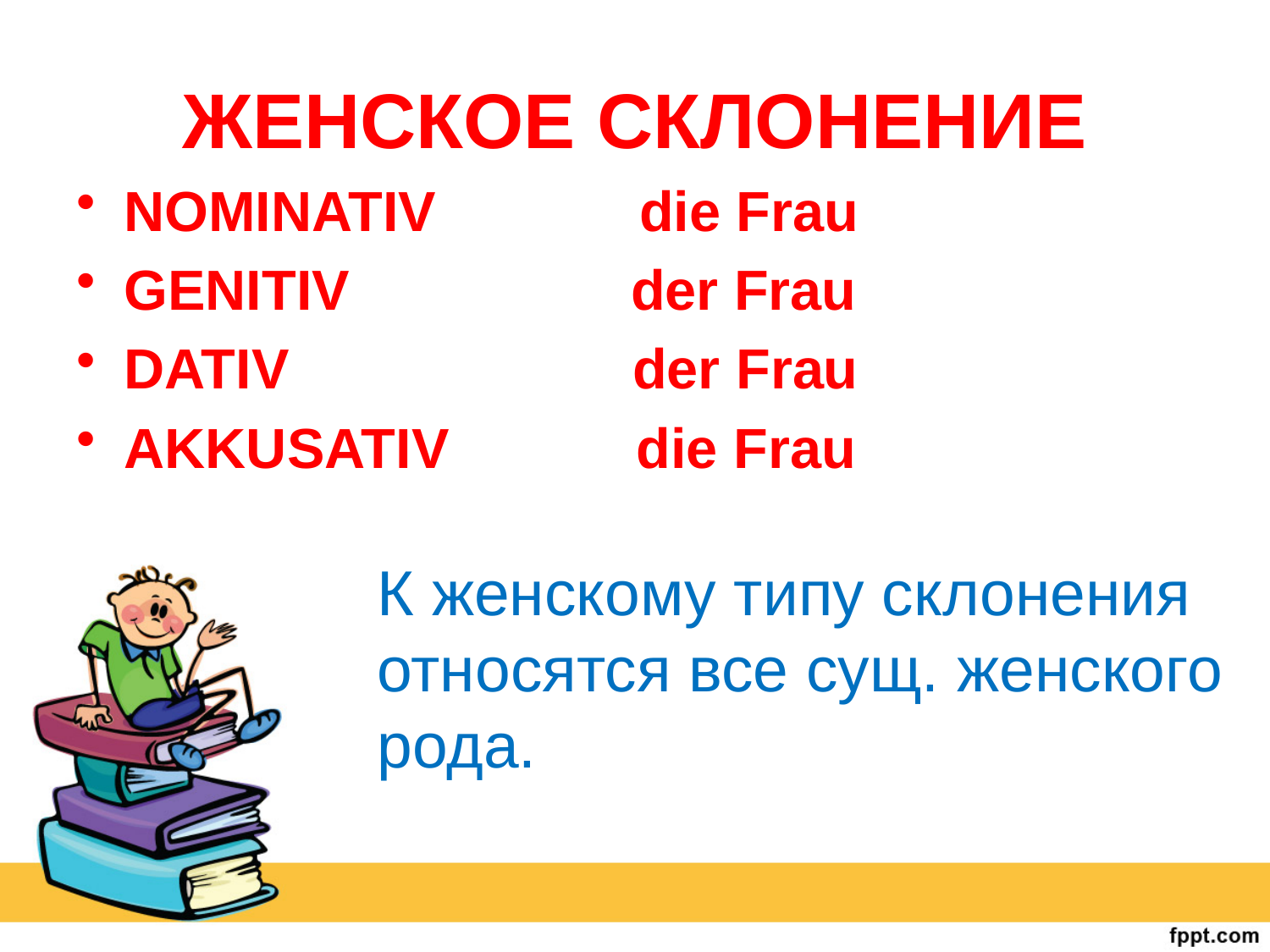

# ЖЕНСКОЕ СКЛОНЕНИЕ
NOMINATIV             die Frau
GENITIV                  der Frau
DATIV                      der Frau
AKKUSATIV            die Frau
К женскому типу склонения относятся все сущ. женского рода.